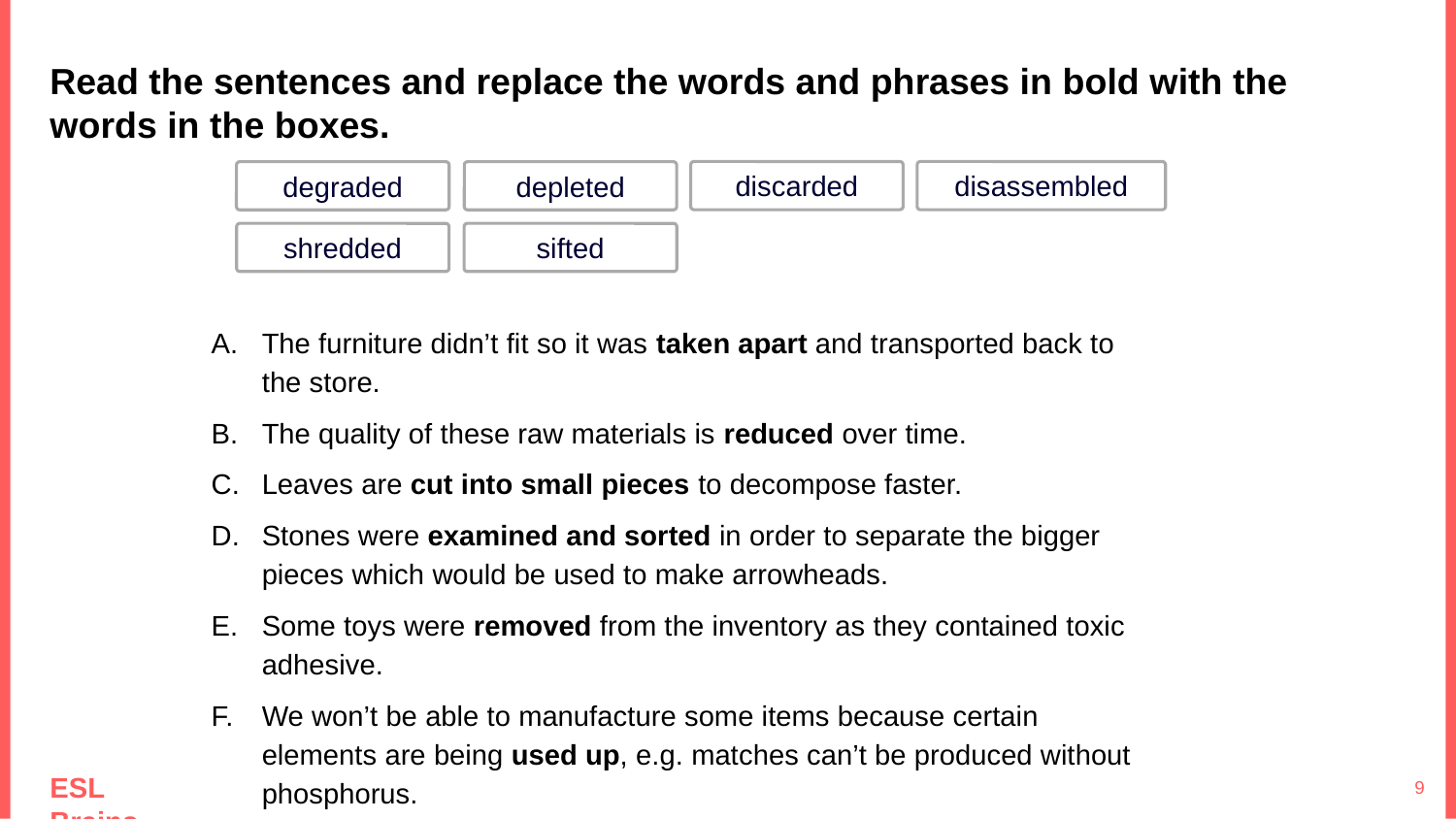

Read the sentences and replace the words and phrases in bold with the words in the boxes.
discarded
disassembled
degraded
depleted
shredded
sifted
The furniture didn’t fit so it was taken apart and transported back to the store.
The quality of these raw materials is reduced over time.
Leaves are cut into small pieces to decompose faster.
Stones were examined and sorted in order to separate the bigger pieces which would be used to make arrowheads.
Some toys were removed from the inventory as they contained toxic adhesive.
We won’t be able to manufacture some items because certain elements are being used up, e.g. matches can’t be produced without phosphorus.
9